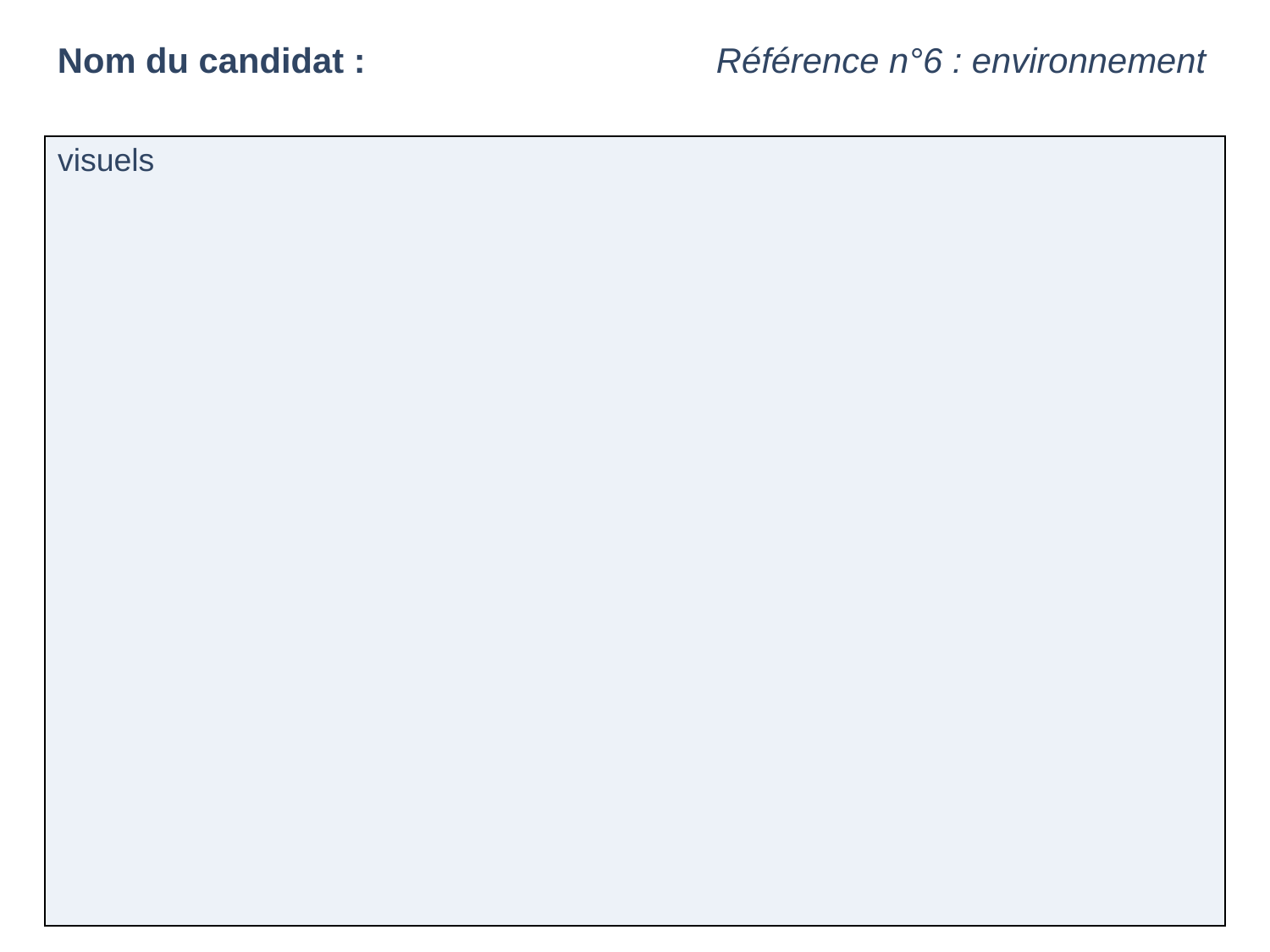

Nom du candidat :                                    Référence n°6 : environnement
| visuels |
| --- |